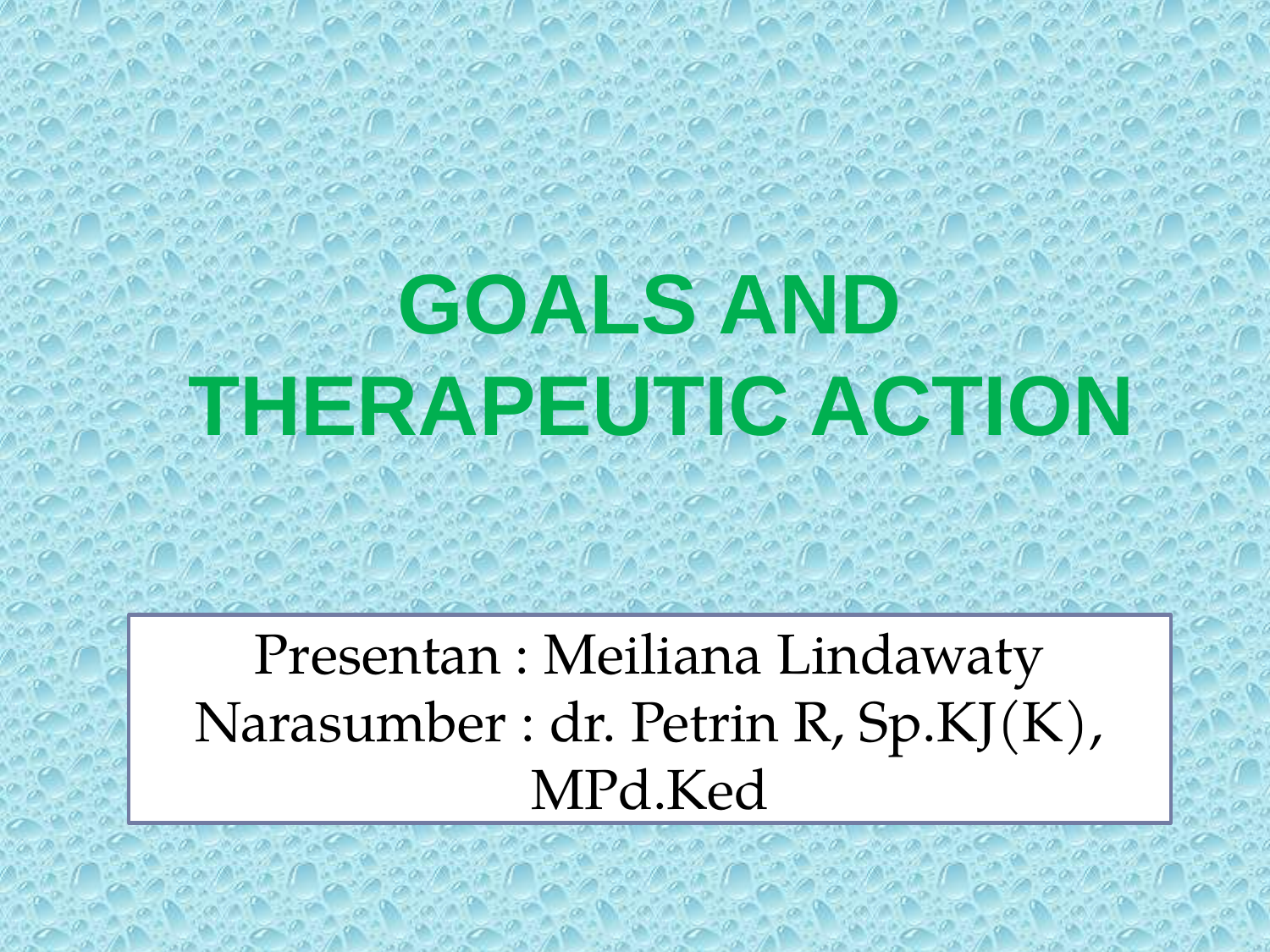

# GOALS AND THERAPEUTIC ACTION
Presentan : Meiliana Lindawaty
Narasumber : dr. Petrin R, Sp.KJ(K), MPd.Ked